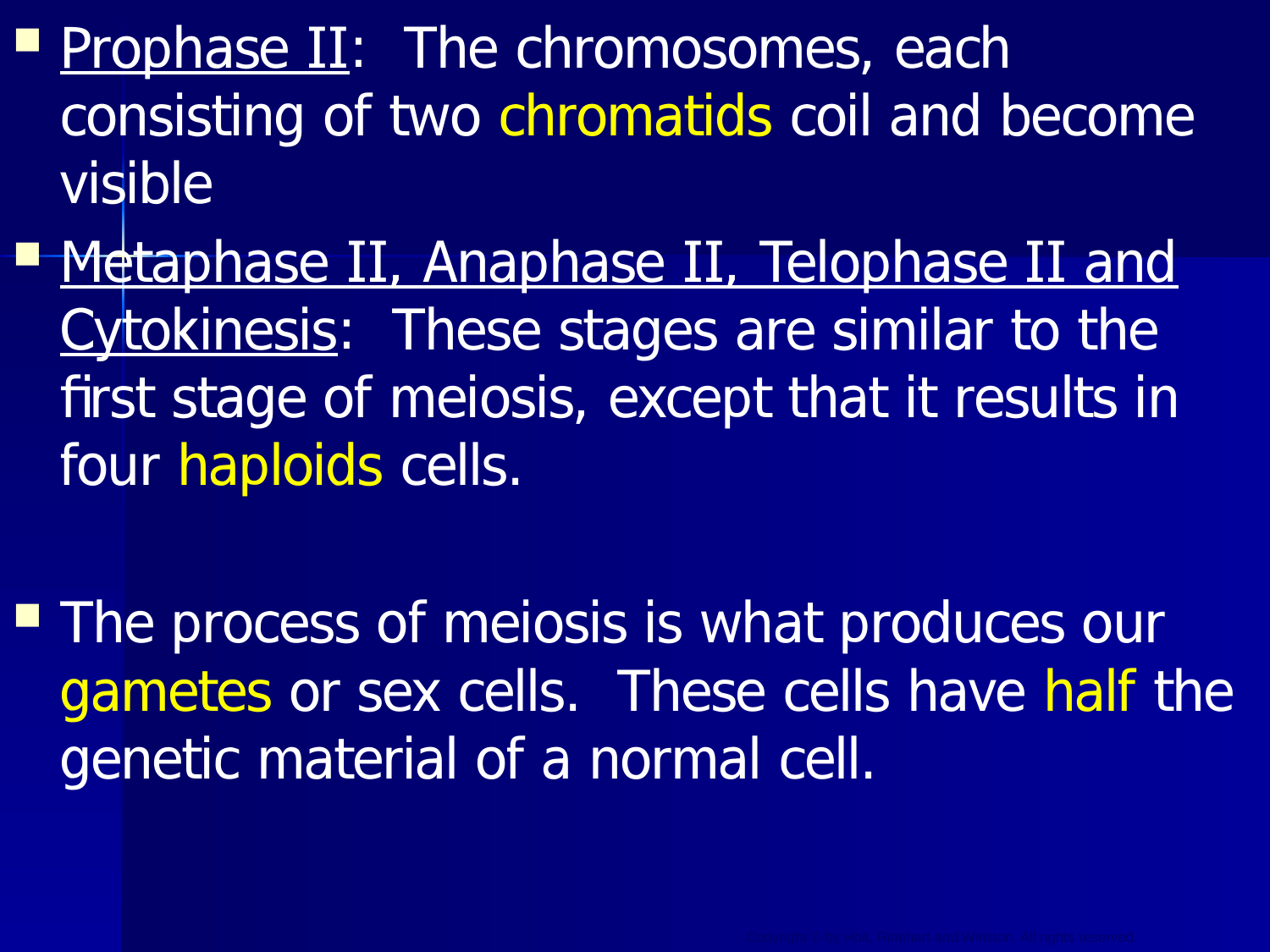

Prophase II:  The chromosomes, each consisting of two chromatids coil and become visible
Metaphase II, Anaphase II, Telophase II and Cytokinesis:  These stages are similar to the first stage of meiosis, except that it results in four haploids cells.

The process of meiosis is what produces our gametes or sex cells.  These cells have half the genetic material of a normal cell.